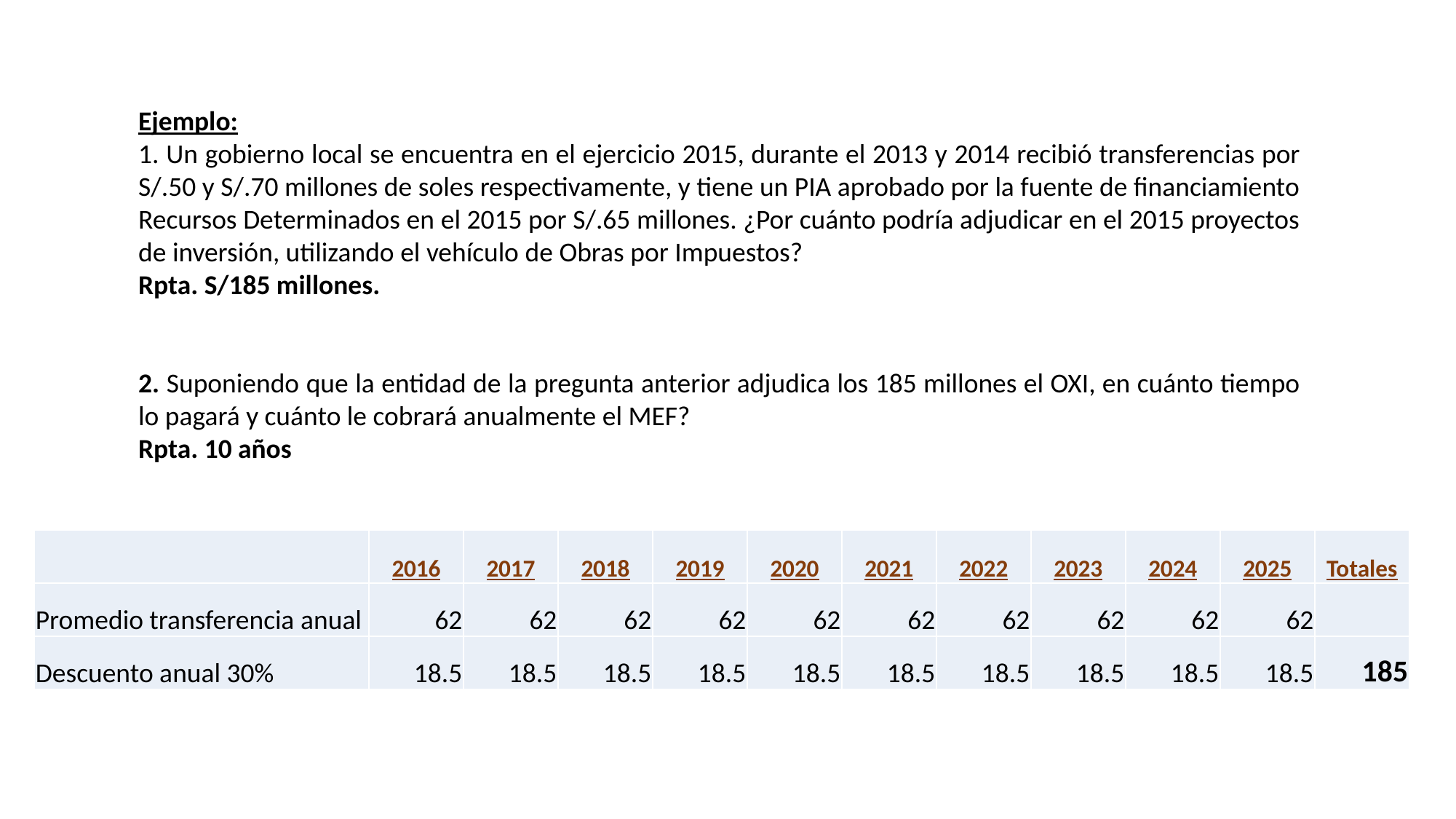

Ejemplo:
1. Un gobierno local se encuentra en el ejercicio 2015, durante el 2013 y 2014 recibió transferencias por S/.50 y S/.70 millones de soles respectivamente, y tiene un PIA aprobado por la fuente de financiamiento Recursos Determinados en el 2015 por S/.65 millones. ¿Por cuánto podría adjudicar en el 2015 proyectos de inversión, utilizando el vehículo de Obras por Impuestos?
Rpta. S/185 millones.

2. Suponiendo que la entidad de la pregunta anterior adjudica los 185 millones el OXI, en cuánto tiempo lo pagará y cuánto le cobrará anualmente el MEF?
Rpta. 10 años

|  | 2016 | 2017 | 2018 | 2019 | 2020 | 2021 | 2022 | 2023 | 2024 | 2025 | Totales |
| --- | --- | --- | --- | --- | --- | --- | --- | --- | --- | --- | --- |
| Promedio transferencia anual | 62 | 62 | 62 | 62 | 62 | 62 | 62 | 62 | 62 | 62 |  |
| Descuento anual 30% | 18.5 | 18.5 | 18.5 | 18.5 | 18.5 | 18.5 | 18.5 | 18.5 | 18.5 | 18.5 | 185 |